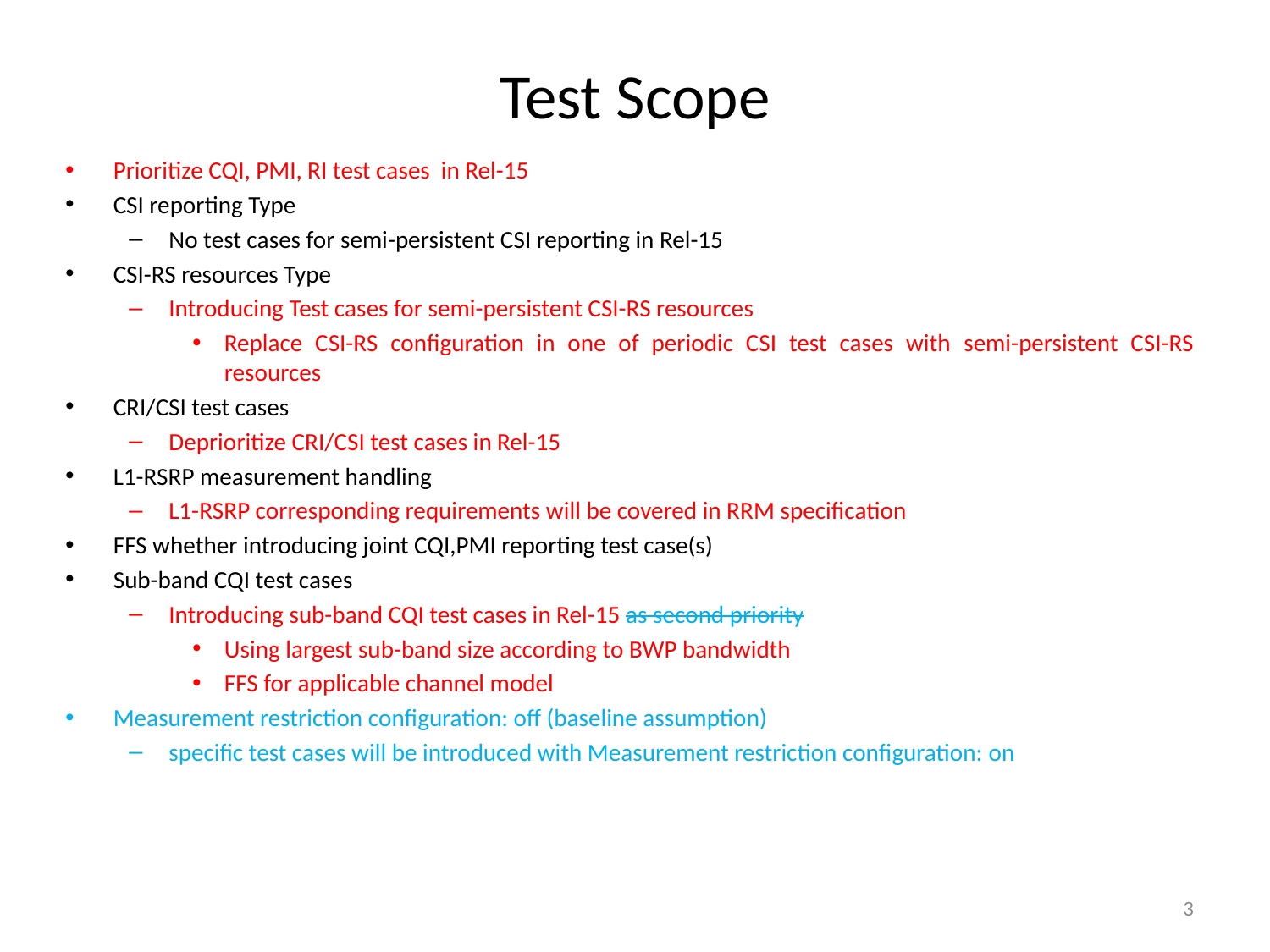

# Test Scope
Prioritize CQI, PMI, RI test cases  in Rel-15
CSI reporting Type
No test cases for semi-persistent CSI reporting in Rel-15
CSI-RS resources Type
Introducing Test cases for semi-persistent CSI-RS resources
Replace CSI-RS configuration in one of periodic CSI test cases with semi-persistent CSI-RS resources
CRI/CSI test cases
Deprioritize CRI/CSI test cases in Rel-15
L1-RSRP measurement handling
L1-RSRP corresponding requirements will be covered in RRM specification
FFS whether introducing joint CQI,PMI reporting test case(s)
Sub-band CQI test cases
Introducing sub-band CQI test cases in Rel-15 as second priority
Using largest sub-band size according to BWP bandwidth
FFS for applicable channel model
Measurement restriction configuration: off (baseline assumption)
specific test cases will be introduced with Measurement restriction configuration: on
3